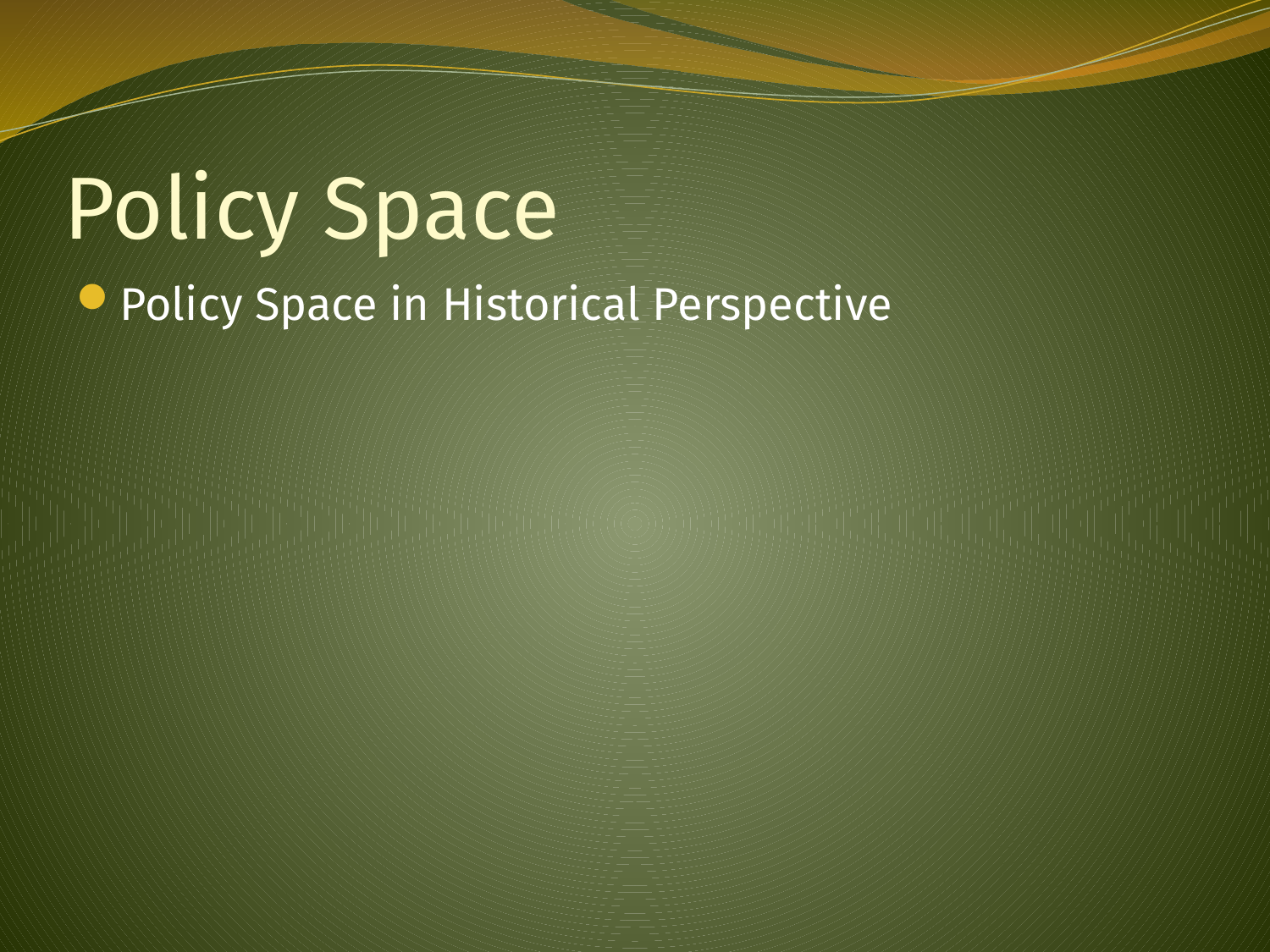

# Policy Space
Policy Space in Historical Perspective